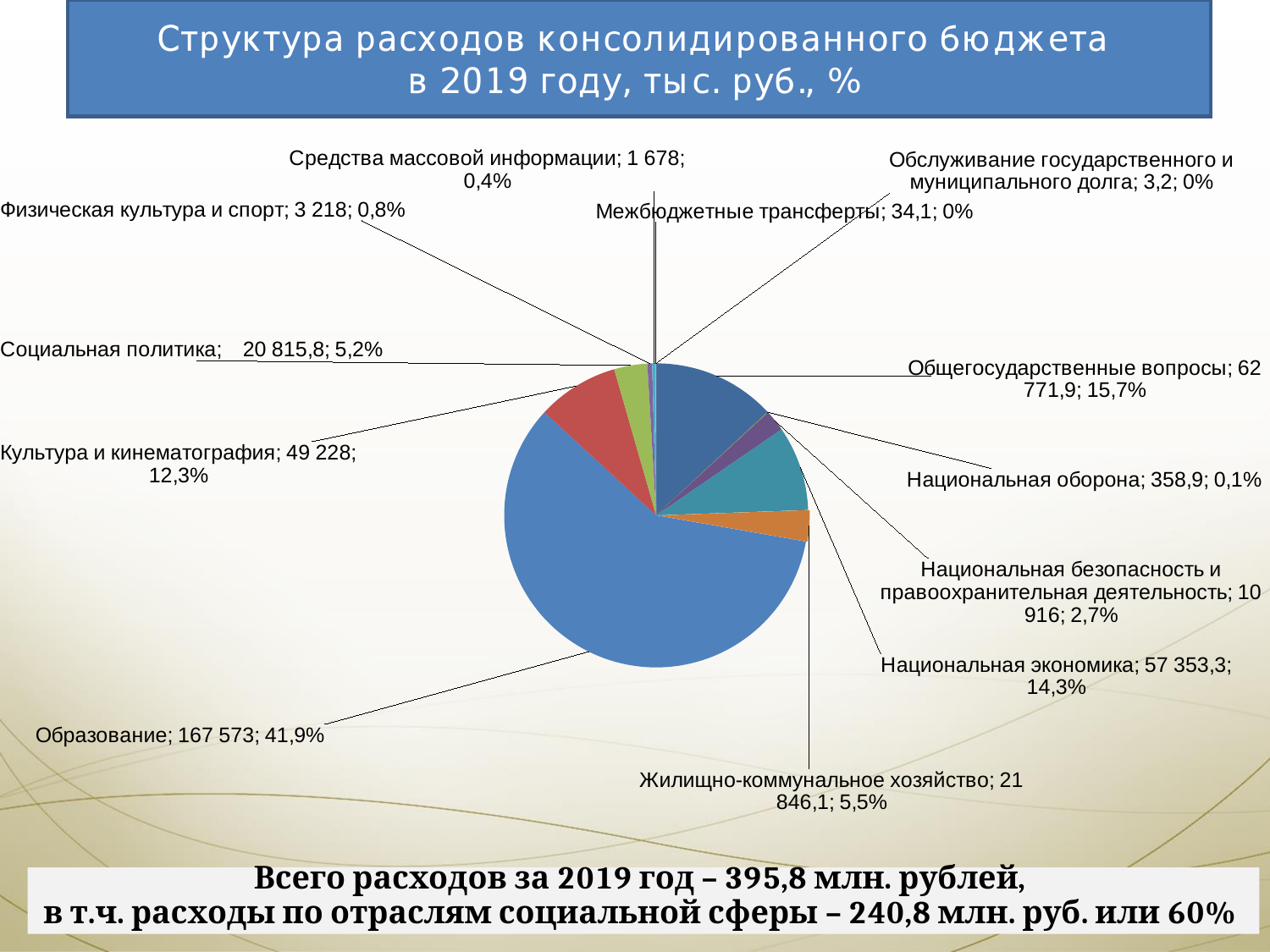

Структура расходов консолидированного бюджета
в 2019 году, тыс. руб., %

### Chart

| Category |  |  |
|---|---|---|
| Общегосударственные вопросы | 61725.5 | 13.093339855379426 |
|  | None | None |
| Национальная оборона | 333.9 | 0.07082755389119877 |
| Национальная безопасность и правоохранительная деятельность | 10687.0 | 2.26694839303756 |
| Национальная экономика | 42443.3 | 9.003159982241142 |
| Жилищно-коммунальное хозяйство | 15672.9 | 3.3245677429810403 |
| Образование | 278637.3 | 59.10511644758347 |
| Культура и кинематография | 40939.6 | 8.684192049368438 |
| Социальная политика | 16588.1 | 3.518701846967937 |
| Физическая культура и спорт | 2388.8 | 0.5067171630287381 |
| Средства массовой информации | 1793.5 | 0.3804409041744984 |
| Обслуживание государственного и муниципального долга | 6.6 | 0.0014000055575978194 |
| Межбюджетные трансферты | 210.1 | 0.04456684358353059 |
Всего расходов за 2019 год – 395,8 млн. рублей,
в т.ч. расходы по отраслям социальной сферы – 240,8 млн. руб. или 60%
19